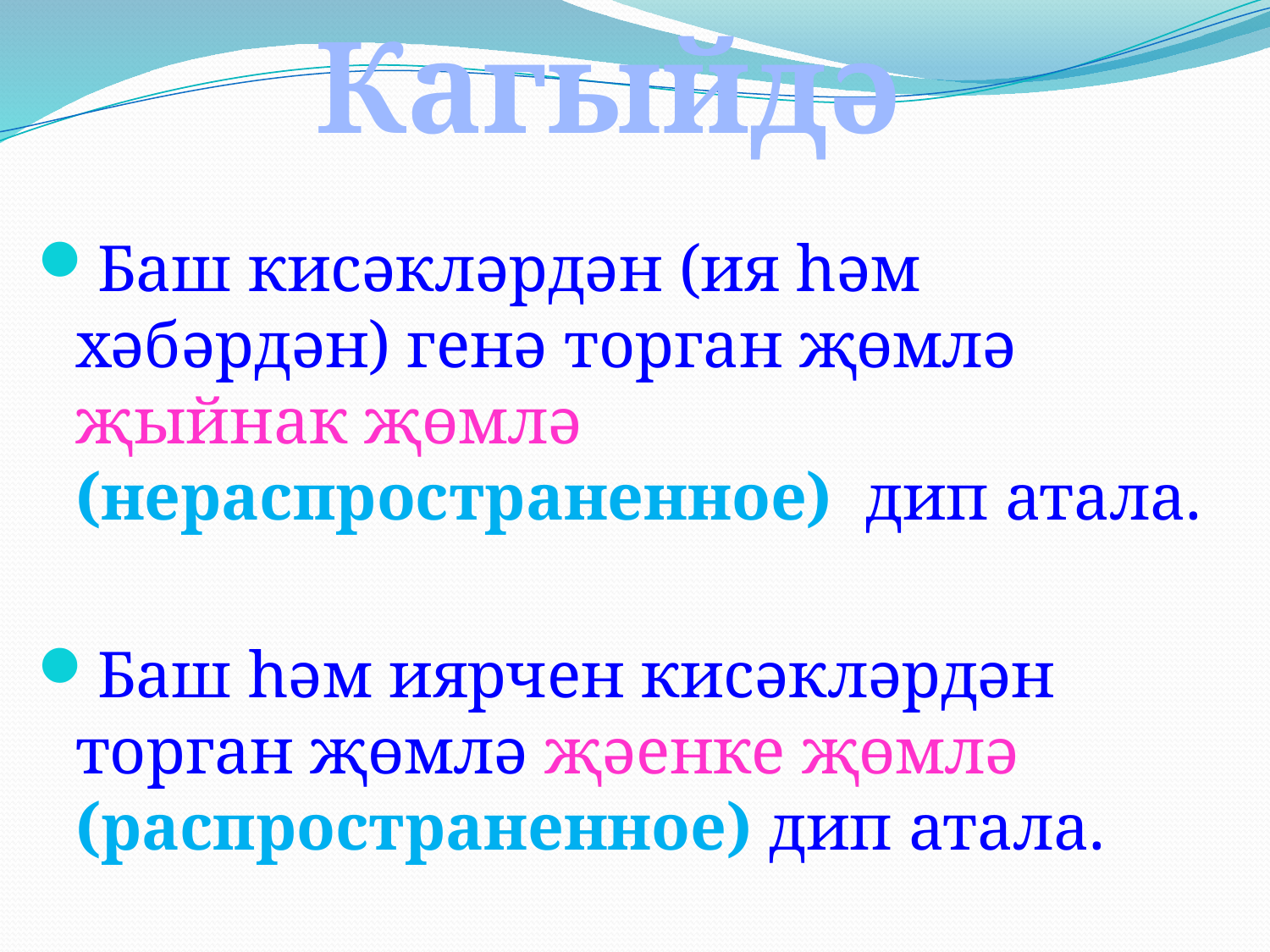

Кагыйдә
Баш кисәкләрдән (ия һәм хәбәрдән) генә торган җөмлә җыйнак җөмлә (нераспространенное)  дип атала.

Баш һәм иярчен кисәкләрдән торган җөмлә җәенке җөмлә (распространенное) дип атала.